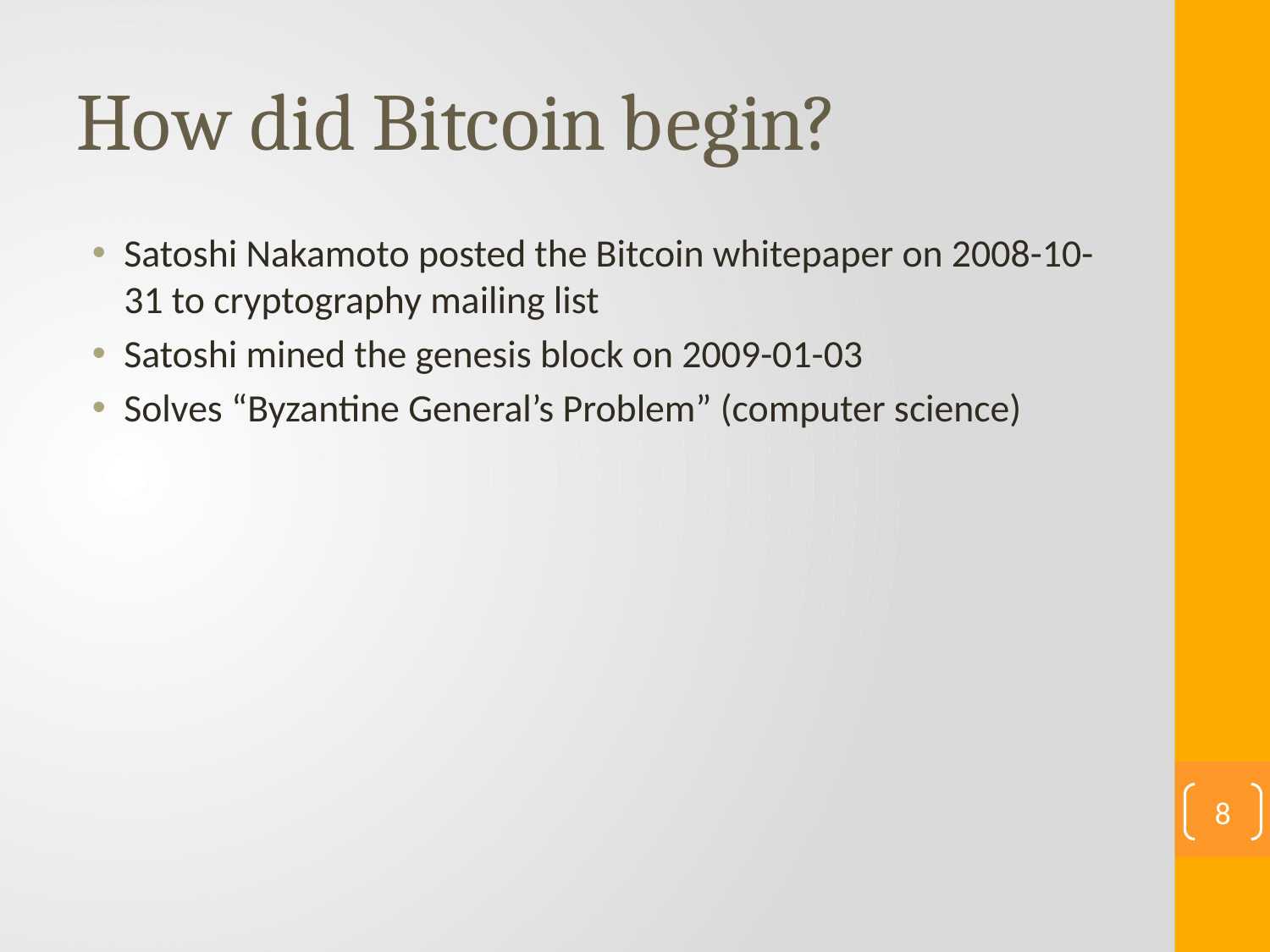

# How did Bitcoin begin?
Satoshi Nakamoto posted the Bitcoin whitepaper on 2008-10-31 to cryptography mailing list
Satoshi mined the genesis block on 2009-01-03
Solves “Byzantine General’s Problem” (computer science)
8